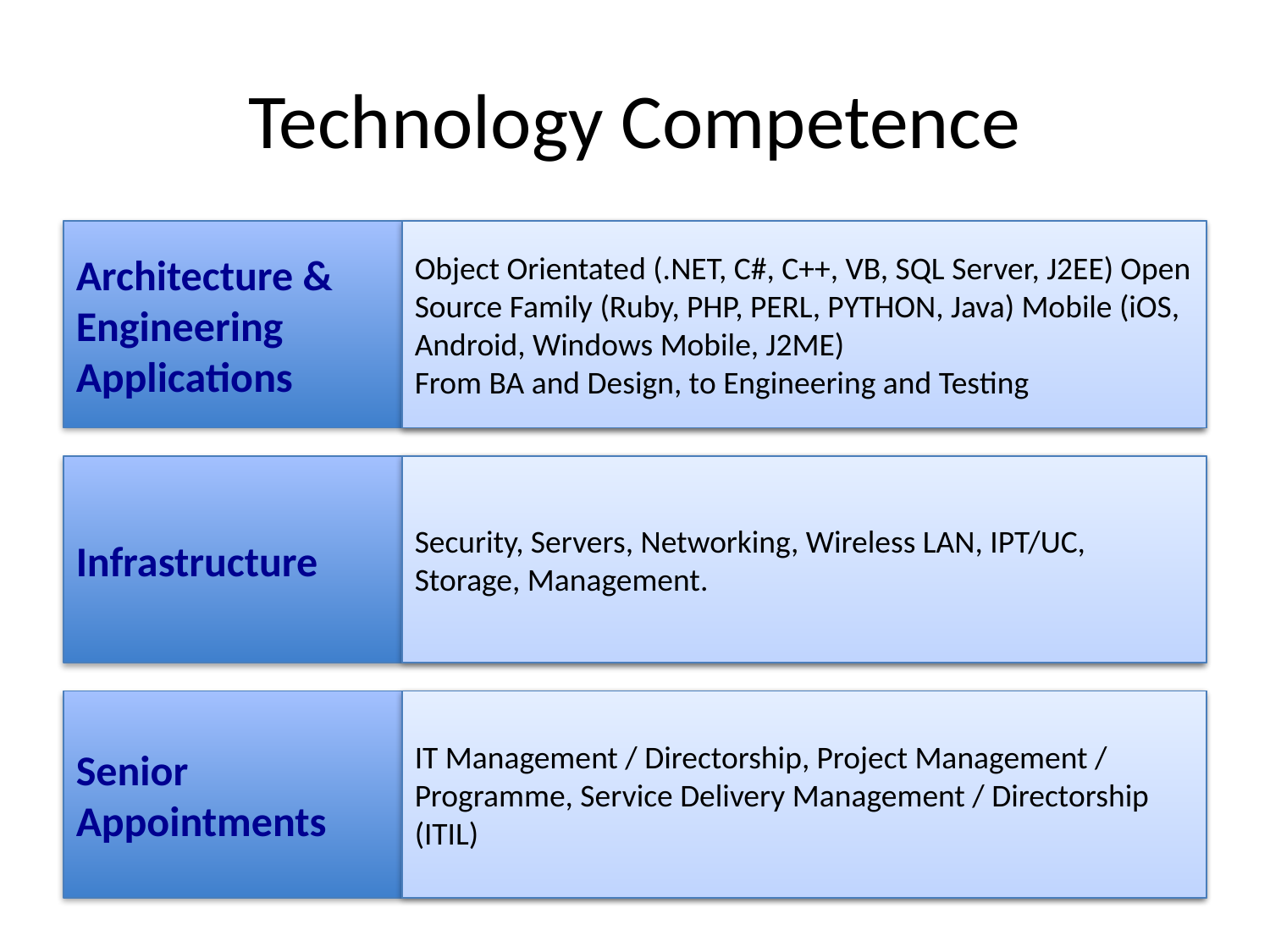

# Technology Competence
Architecture &
Engineering
Applications
Object Orientated (.NET, C#, C++, VB, SQL Server, J2EE) Open Source Family (Ruby, PHP, PERL, PYTHON, Java) Mobile (iOS, Android, Windows Mobile, J2ME)
From BA and Design, to Engineering and Testing
Infrastructure
Security, Servers, Networking, Wireless LAN, IPT/UC, Storage, Management.
Senior
Appointments
IT Management / Directorship, Project Management / Programme, Service Delivery Management / Directorship (ITIL)